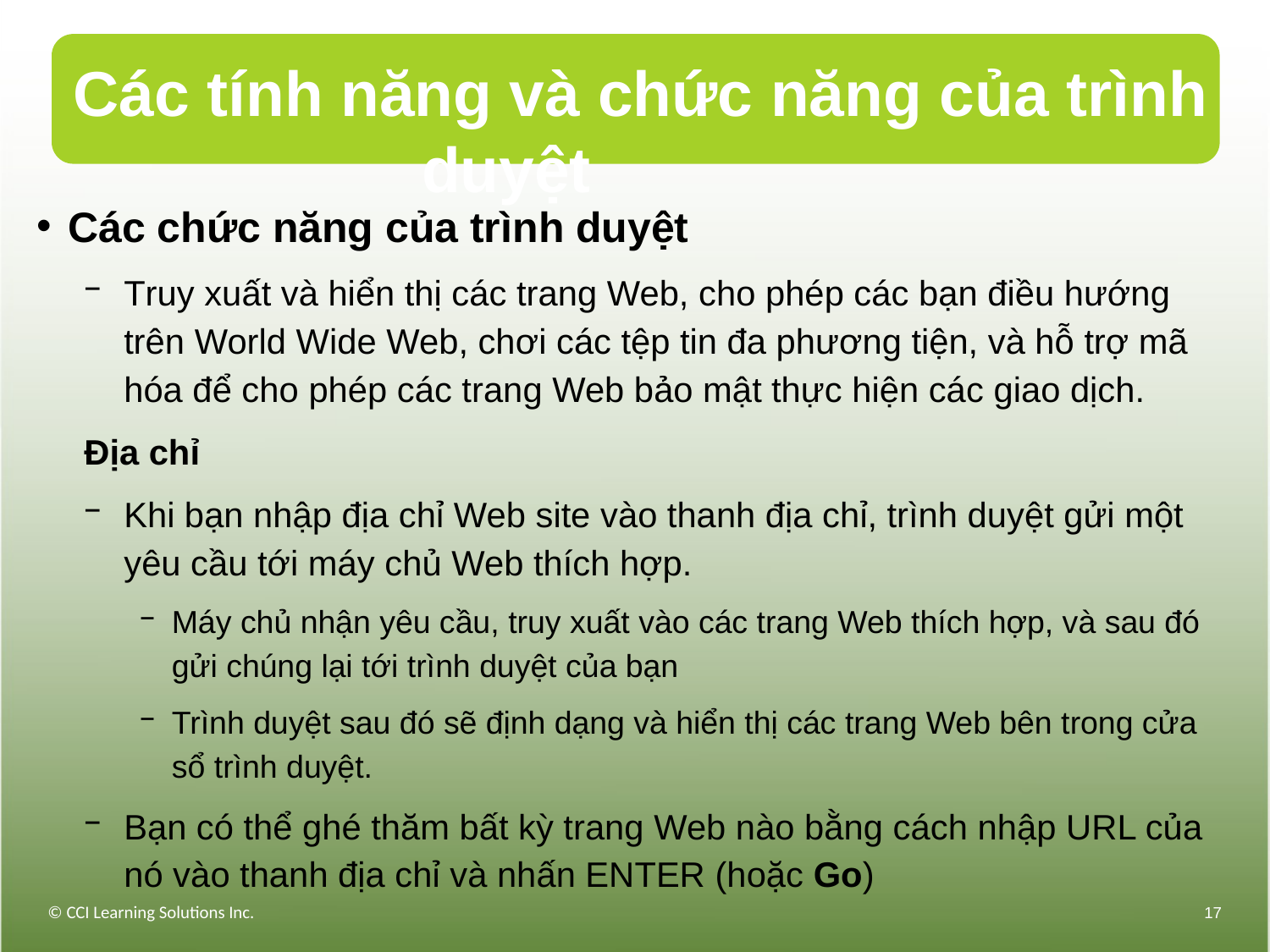

# Các tính năng và chức năng của trình duyệt
Các chức năng của trình duyệt
Truy xuất và hiển thị các trang Web, cho phép các bạn điều hướng trên World Wide Web, chơi các tệp tin đa phương tiện, và hỗ trợ mã hóa để cho phép các trang Web bảo mật thực hiện các giao dịch.
Địa chỉ
Khi bạn nhập địa chỉ Web site vào thanh địa chỉ, trình duyệt gửi một yêu cầu tới máy chủ Web thích hợp.
Máy chủ nhận yêu cầu, truy xuất vào các trang Web thích hợp, và sau đó gửi chúng lại tới trình duyệt của bạn
Trình duyệt sau đó sẽ định dạng và hiển thị các trang Web bên trong cửa sổ trình duyệt.
Bạn có thể ghé thăm bất kỳ trang Web nào bằng cách nhập URL của nó vào thanh địa chỉ và nhấn ENTER (hoặc Go)

© CCI Learning Solutions Inc.
17